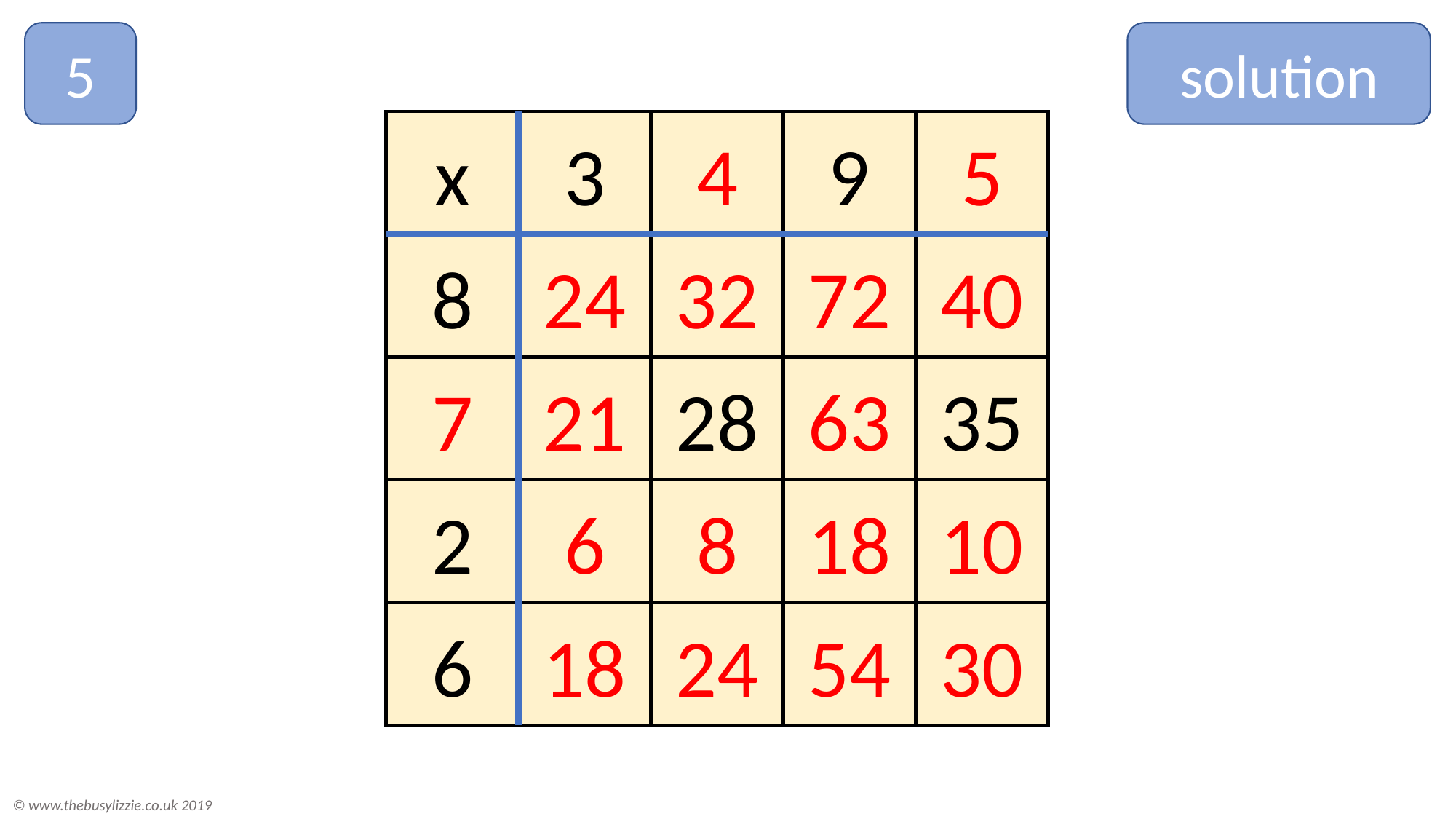

5
solution
x
3
4
9
5
8
24
32
72
40
7
21
28
63
35
2
6
8
18
10
6
18
24
54
30
© www.thebusylizzie.co.uk 2019